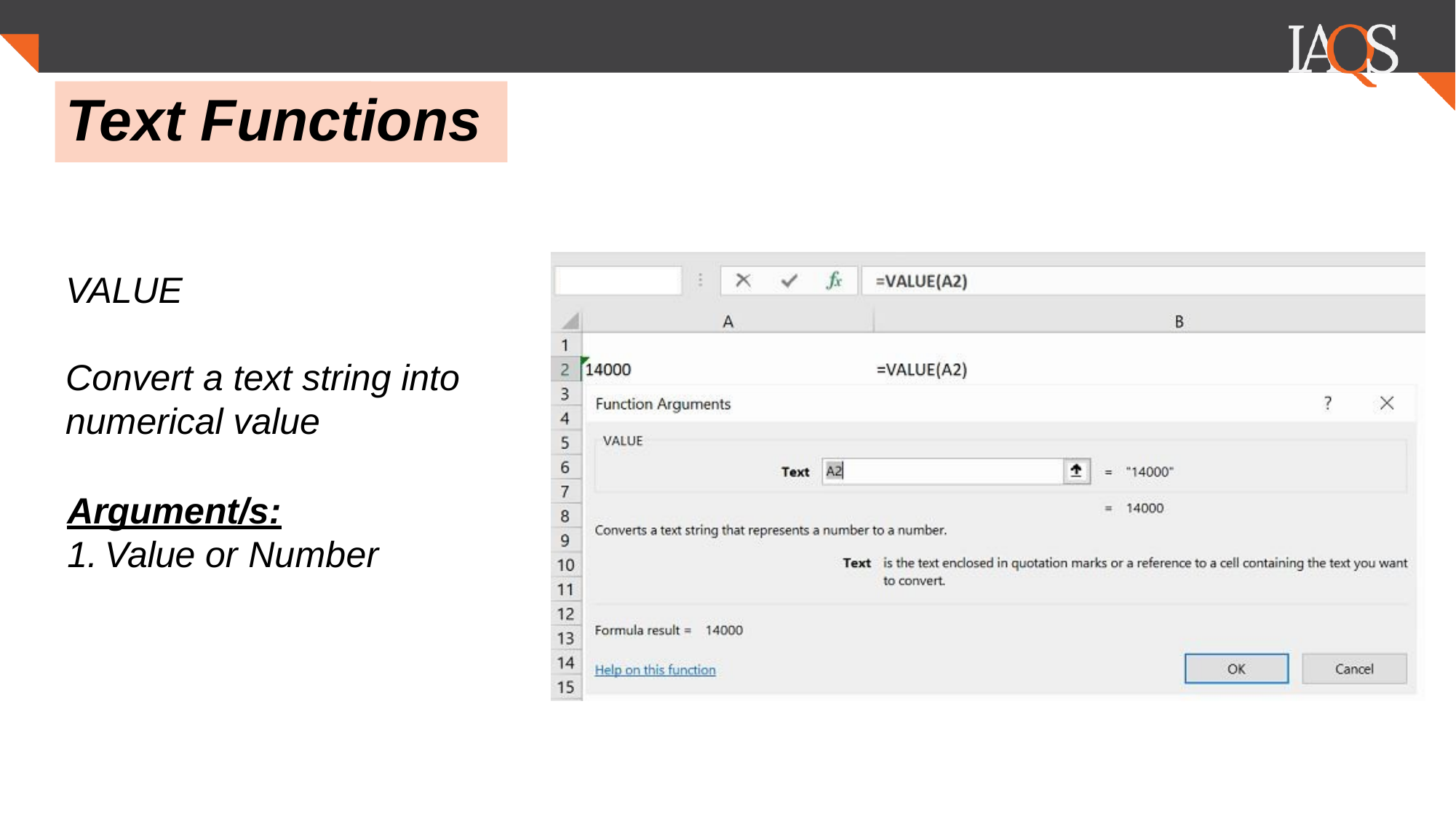

.
# Text Functions

VALUE

Convert a text string into numerical value

Argument/s:
1.	Value or Number